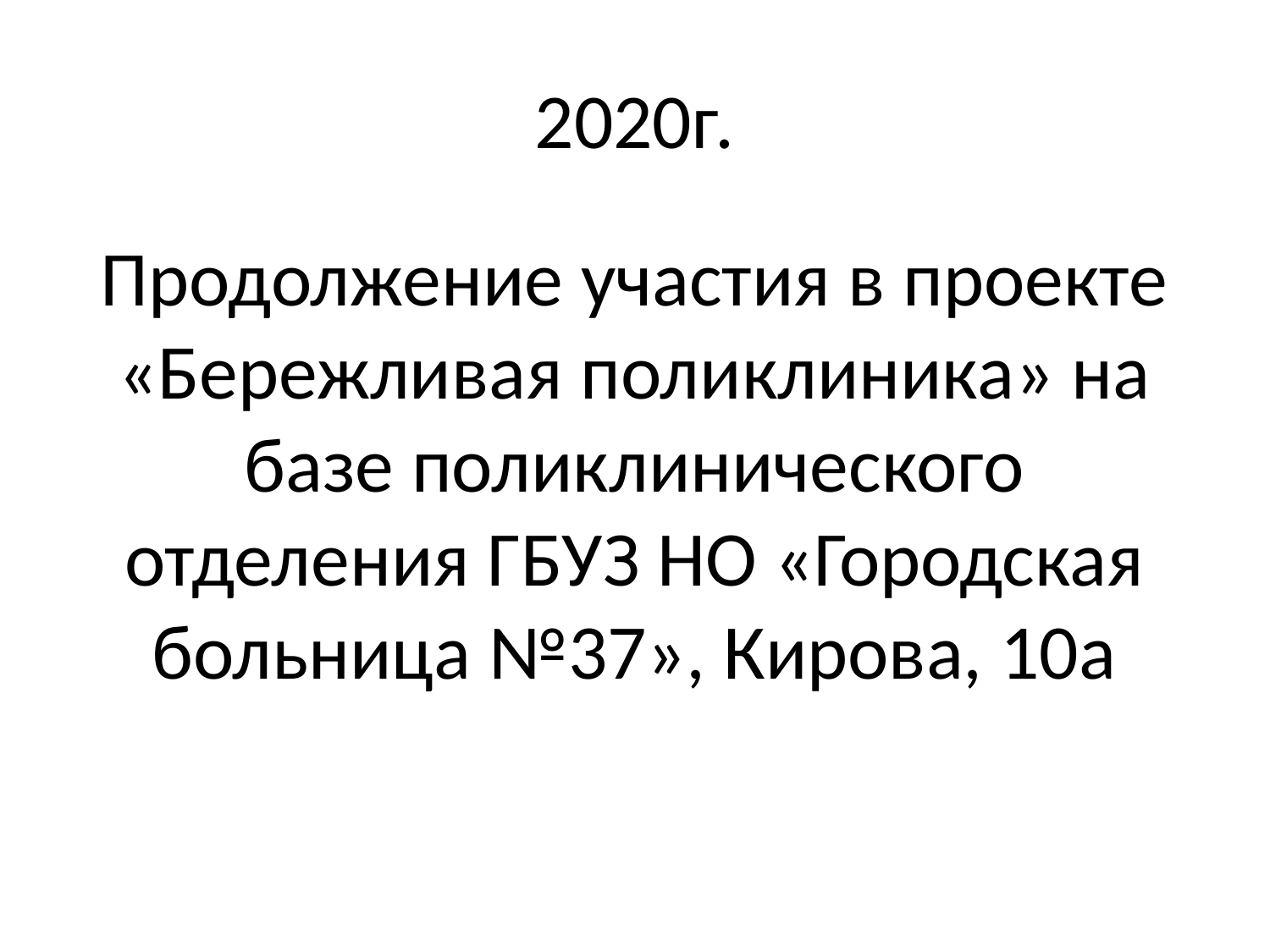

# 2020г.
Продолжение участия в проекте «Бережливая поликлиника» на базе поликлинического отделения ГБУЗ НО «Городская больница №37», Кирова, 10а